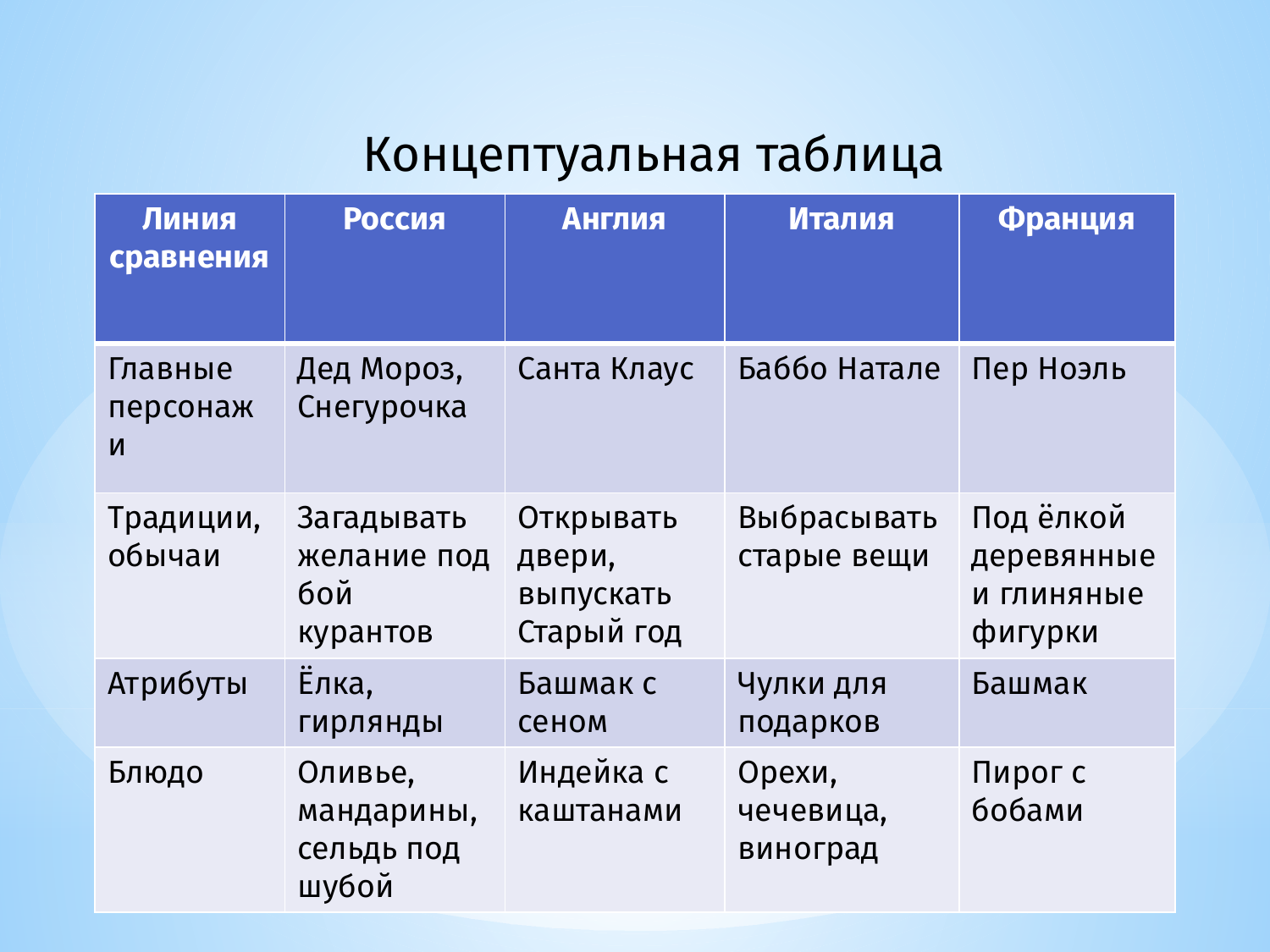

Концептуальная таблица
| Линия сравнения | Россия | Англия | Италия | Франция |
| --- | --- | --- | --- | --- |
| Главные персонажи | Дед Мороз, Снегурочка | Санта Клаус | Баббо Натале | Пер Ноэль |
| Традиции, обычаи | Загадывать желание под бой курантов | Открывать двери, выпускать Старый год | Выбрасывать старые вещи | Под ёлкой деревянные и глиняные фигурки |
| Атрибуты | Ёлка, гирлянды | Башмак с сеном | Чулки для подарков | Башмак |
| Блюдо | Оливье, мандарины, сельдь под шубой | Индейка с каштанами | Орехи, чечевица, виноград | Пирог с бобами |